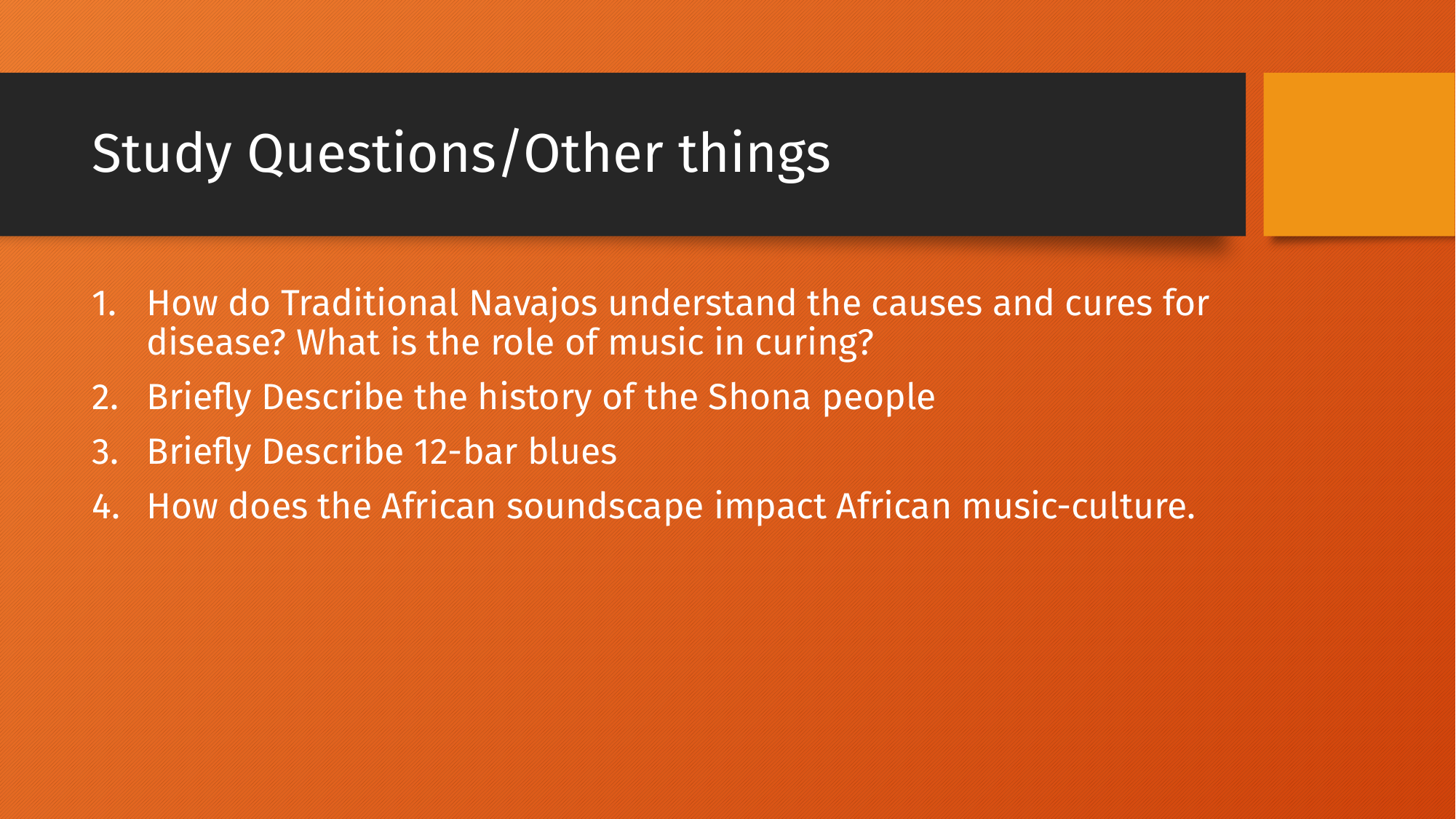

# Study Questions/Other things
How do Traditional Navajos understand the causes and cures for disease? What is the role of music in curing?
Briefly Describe the history of the Shona people
Briefly Describe 12-bar blues
How does the African soundscape impact African music-culture.